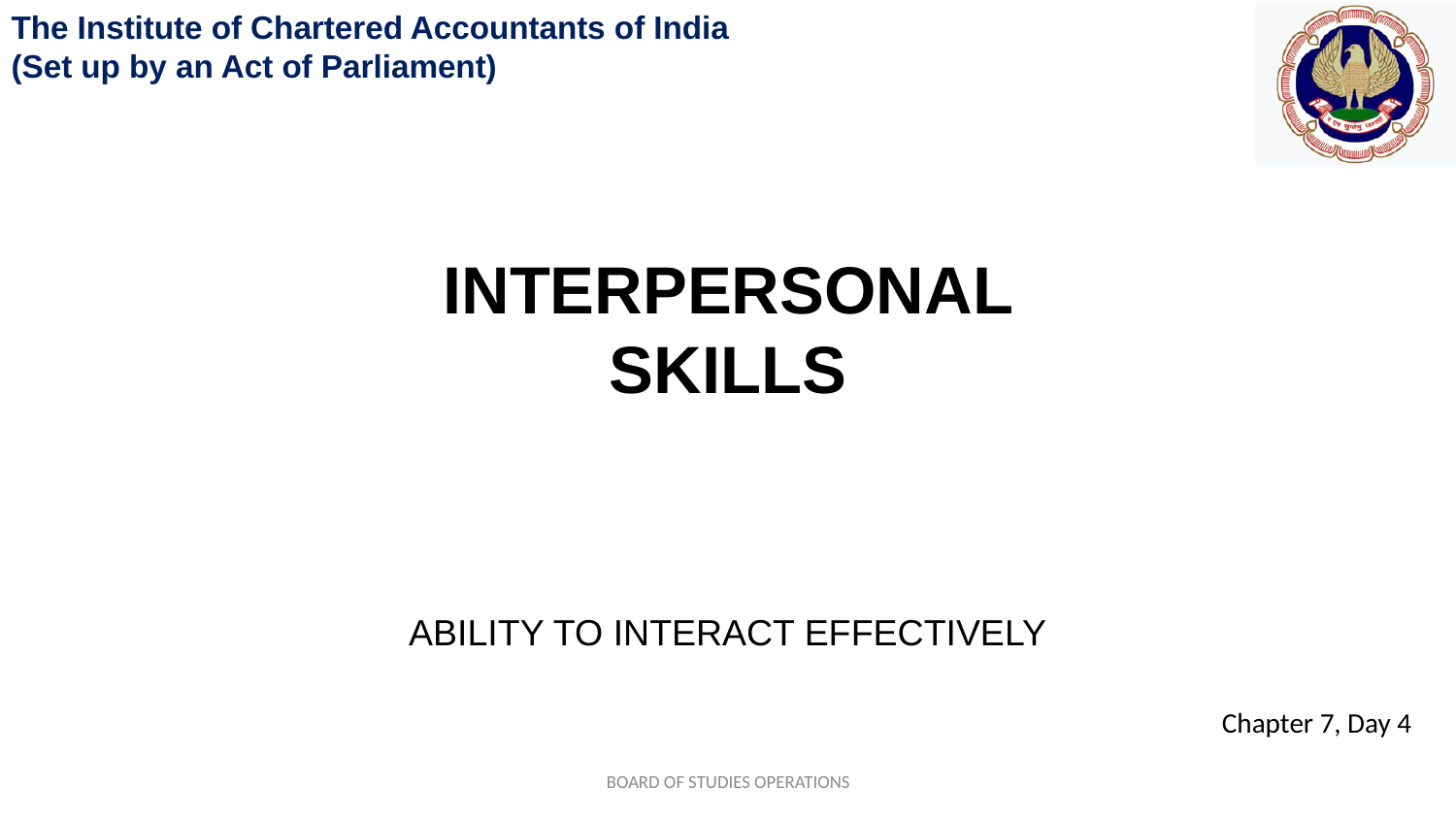

INTERPERSONAL SKILLS
ABILITY TO INTERACT EFFECTIVELY
BOARD OF STUDIES OPERATIONS